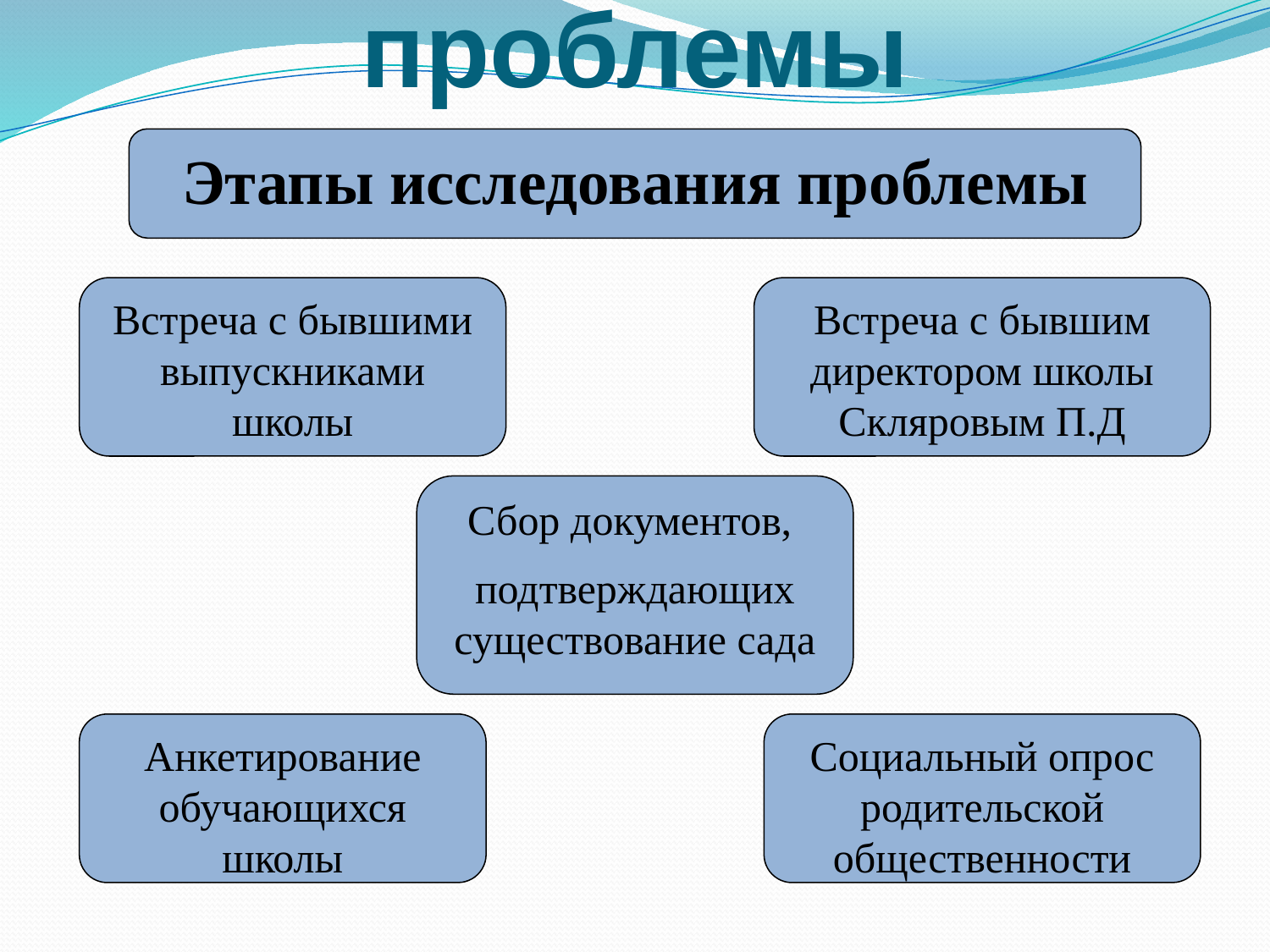

# Исследование проблемы

Этапы исследования проблемы
Встреча с бывшими выпускниками школы
Встреча с бывшим директором школы
Скляровым П.Д
Сбор документов,
подтверждающих существование сада
Анкетирование обучающихся школы
Социальный опрос родительской общественности